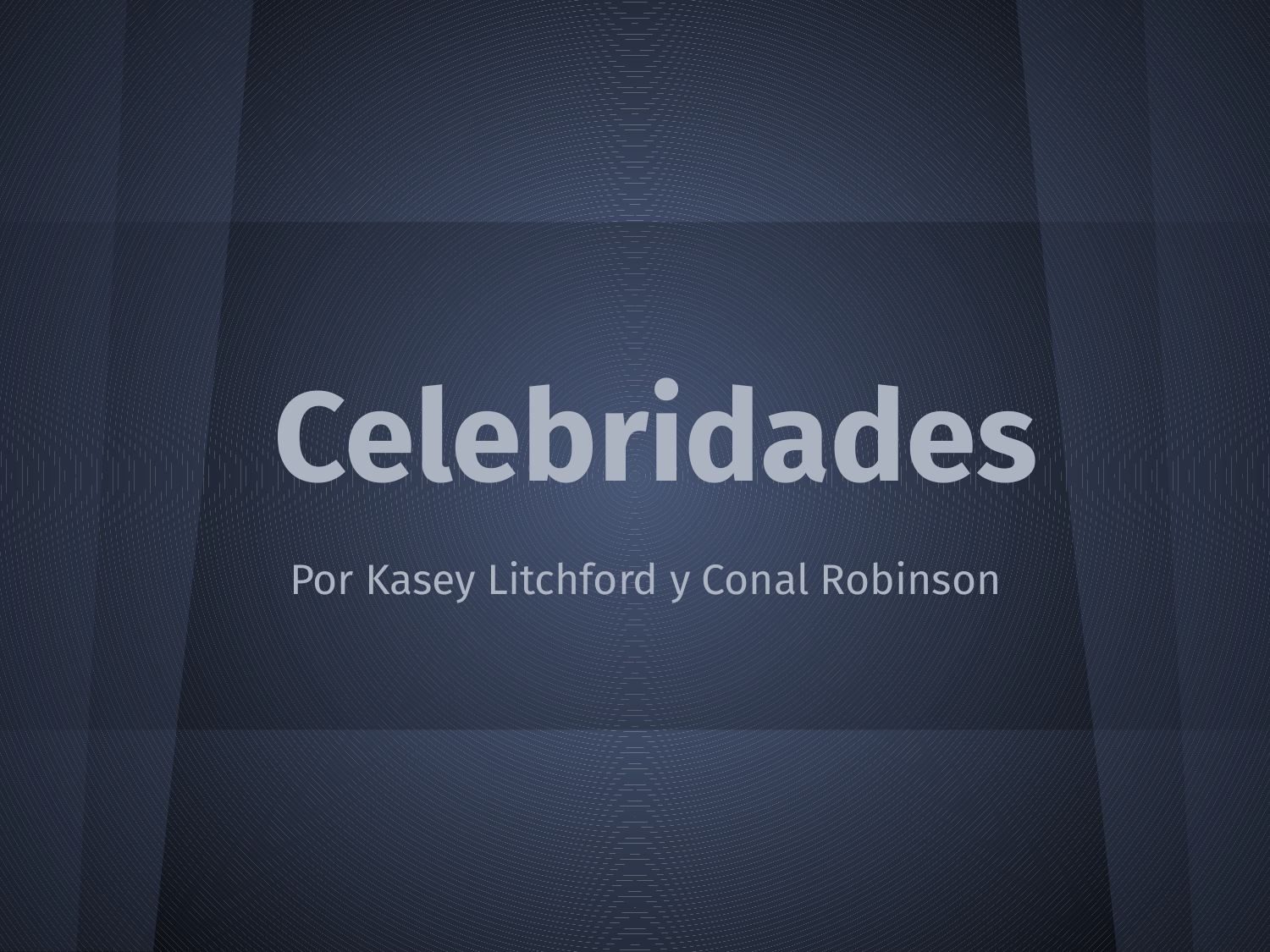

# Celebridades
Por Kasey Litchford y Conal Robinson